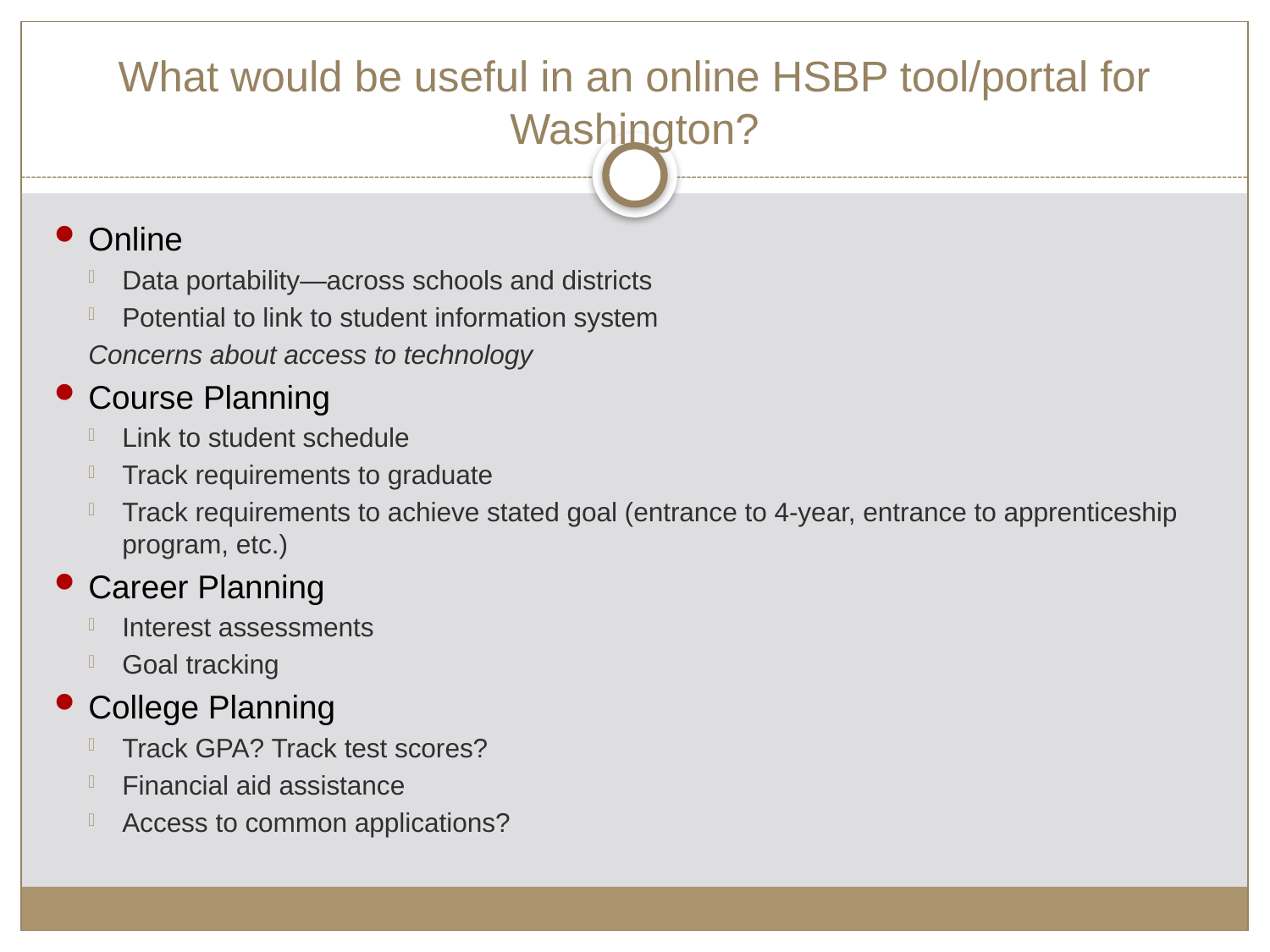

# What would be useful in an online HSBP tool/portal for Washington?
Online
Data portability—across schools and districts
Potential to link to student information system
Concerns about access to technology
Course Planning
Link to student schedule
Track requirements to graduate
Track requirements to achieve stated goal (entrance to 4-year, entrance to apprenticeship program, etc.)
Career Planning
Interest assessments
Goal tracking
College Planning
Track GPA? Track test scores?
Financial aid assistance
Access to common applications?